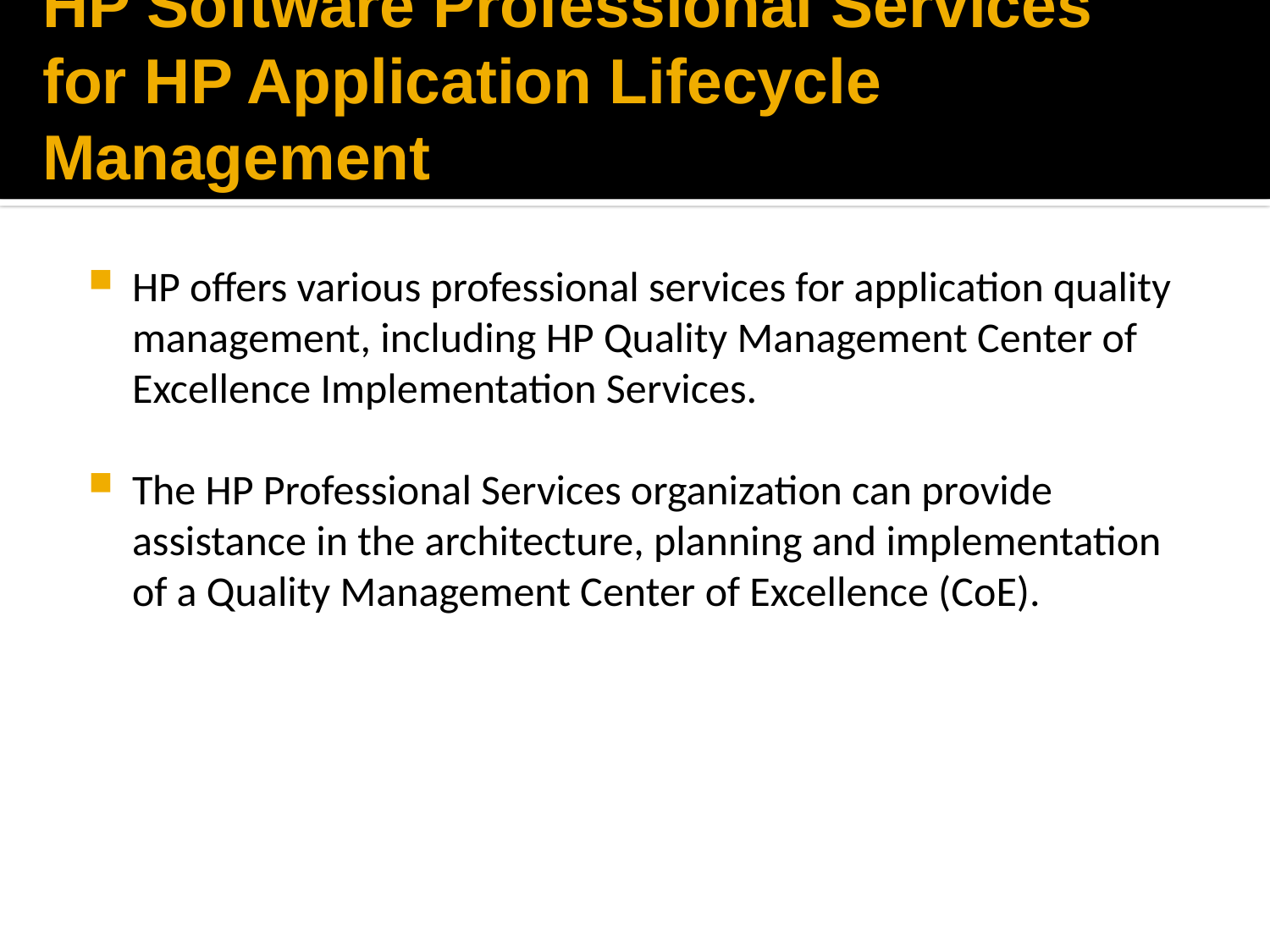

# HP Software Professional Services for HP Application Lifecycle Management
HP offers various professional services for application quality management, including HP Quality Management Center of Excellence Implementation Services.

The HP Professional Services organization can provide assistance in the architecture, planning and implementation of a Quality Management Center of Excellence (CoE).